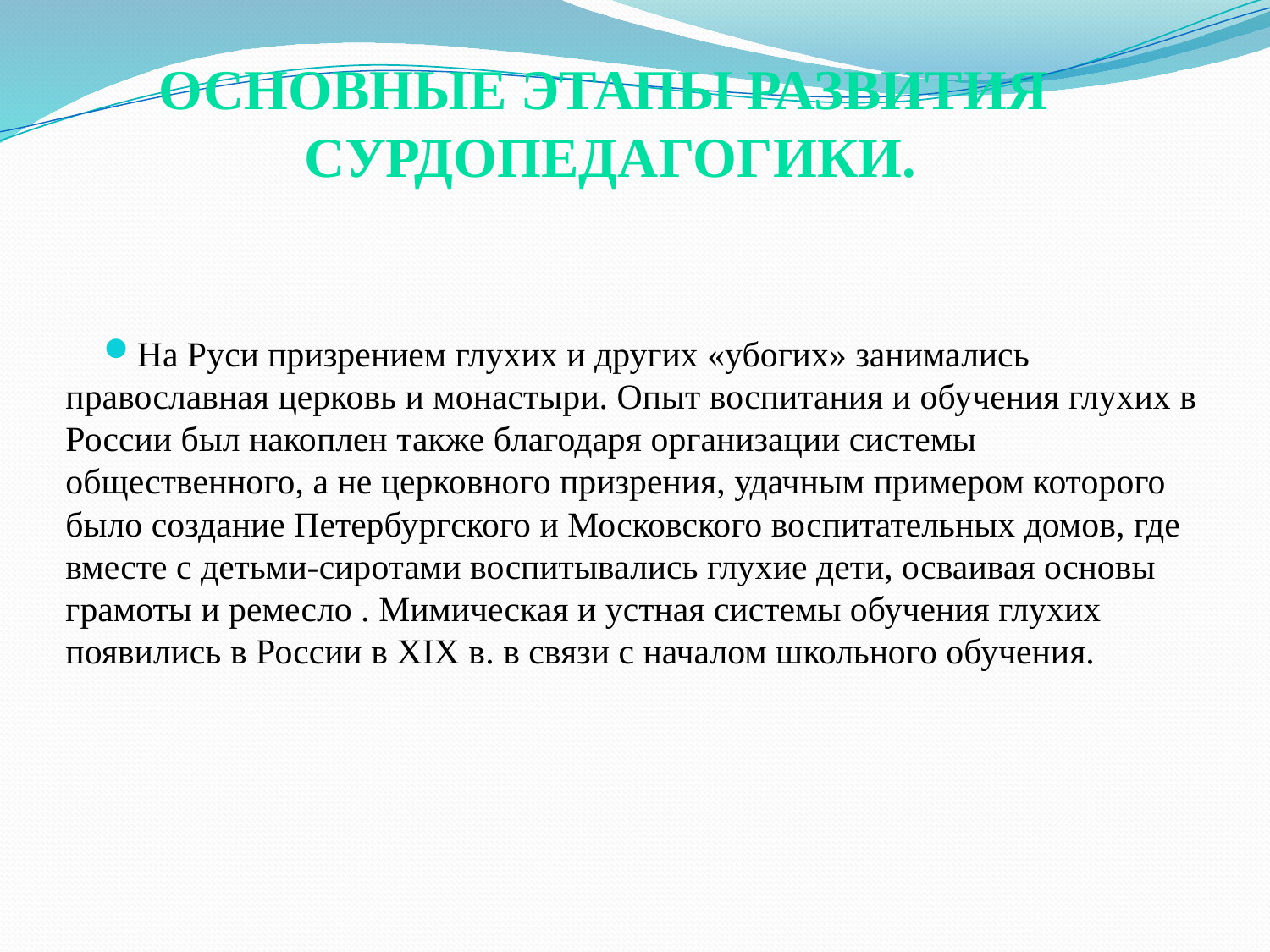

# Основные этапы развития сурдопедагогики.

На Руси призрением глухих и других «убогих» занимались православная церковь и монастыри. Опыт воспитания и обучения глухих в России был накоплен также благодаря организации системы общественного, а не церковного призрения, удачным примером которого было создание Петербургского и Московского воспитательных домов, где вместе с детьми-сиротами воспитывались глухие дети, осваивая основы грамоты и ремесло . Мимическая и устная системы обучения глухих появились в России в ХIХ в. в связи с началом школьного обучения.